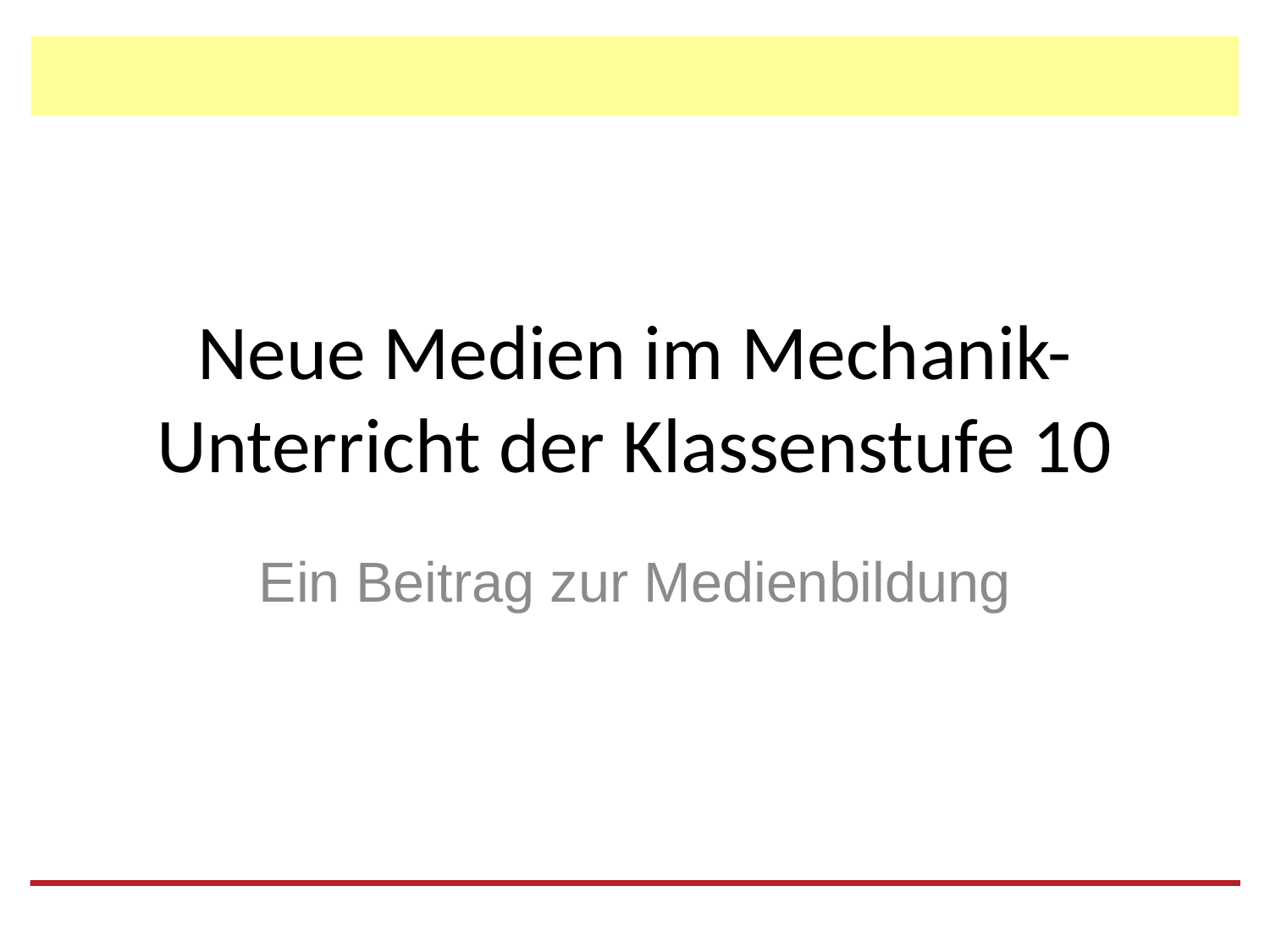

# Neue Medien im Mechanik-Unterricht der Klassenstufe 10
Ein Beitrag zur Medienbildung